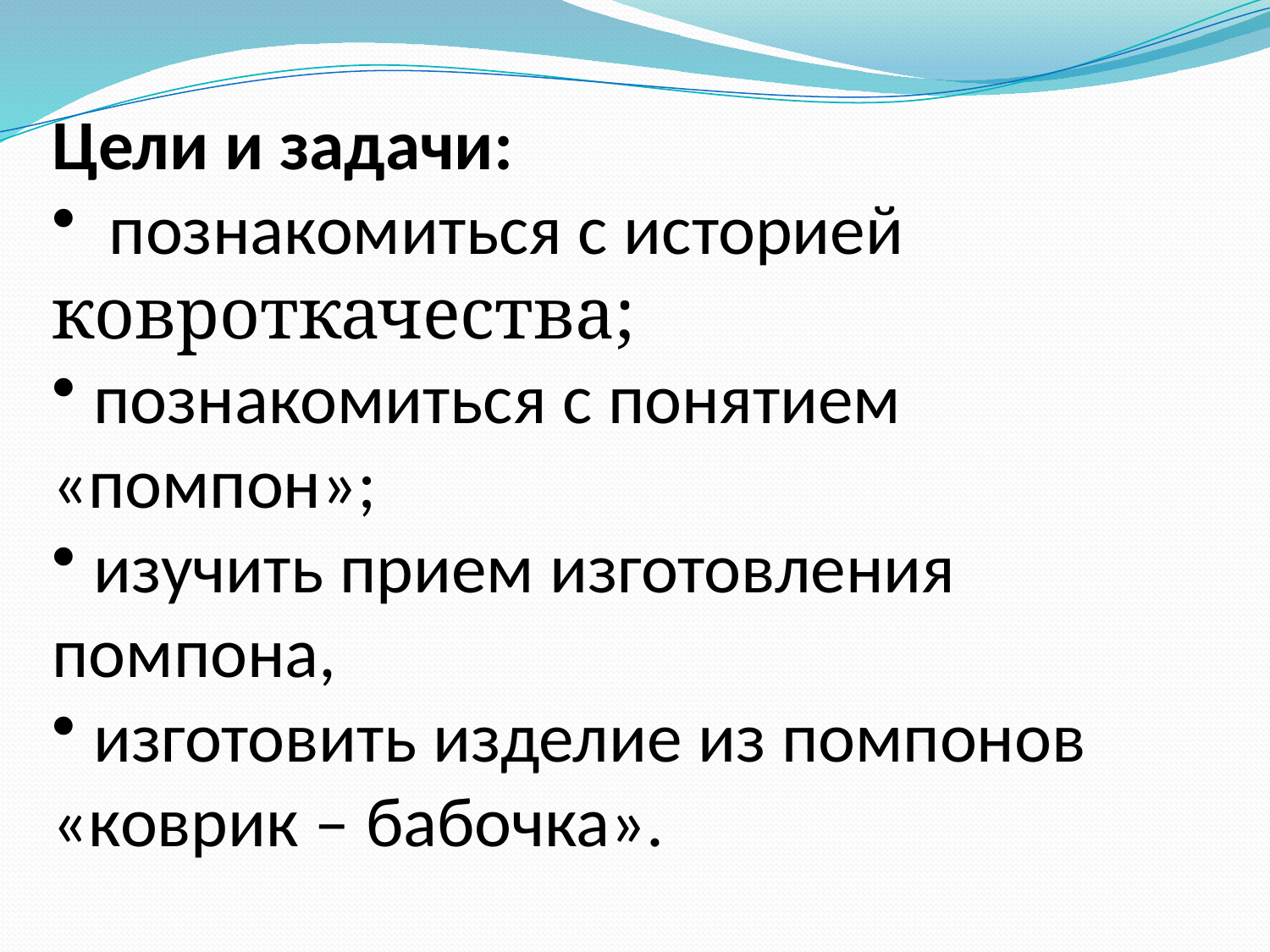

Цели и задачи:
  познакомиться с историей ковроткачества;
 познакомиться с понятием «помпон»;
 изучить прием изготовления помпона,
 изготовить изделие из помпонов «коврик – бабочка».